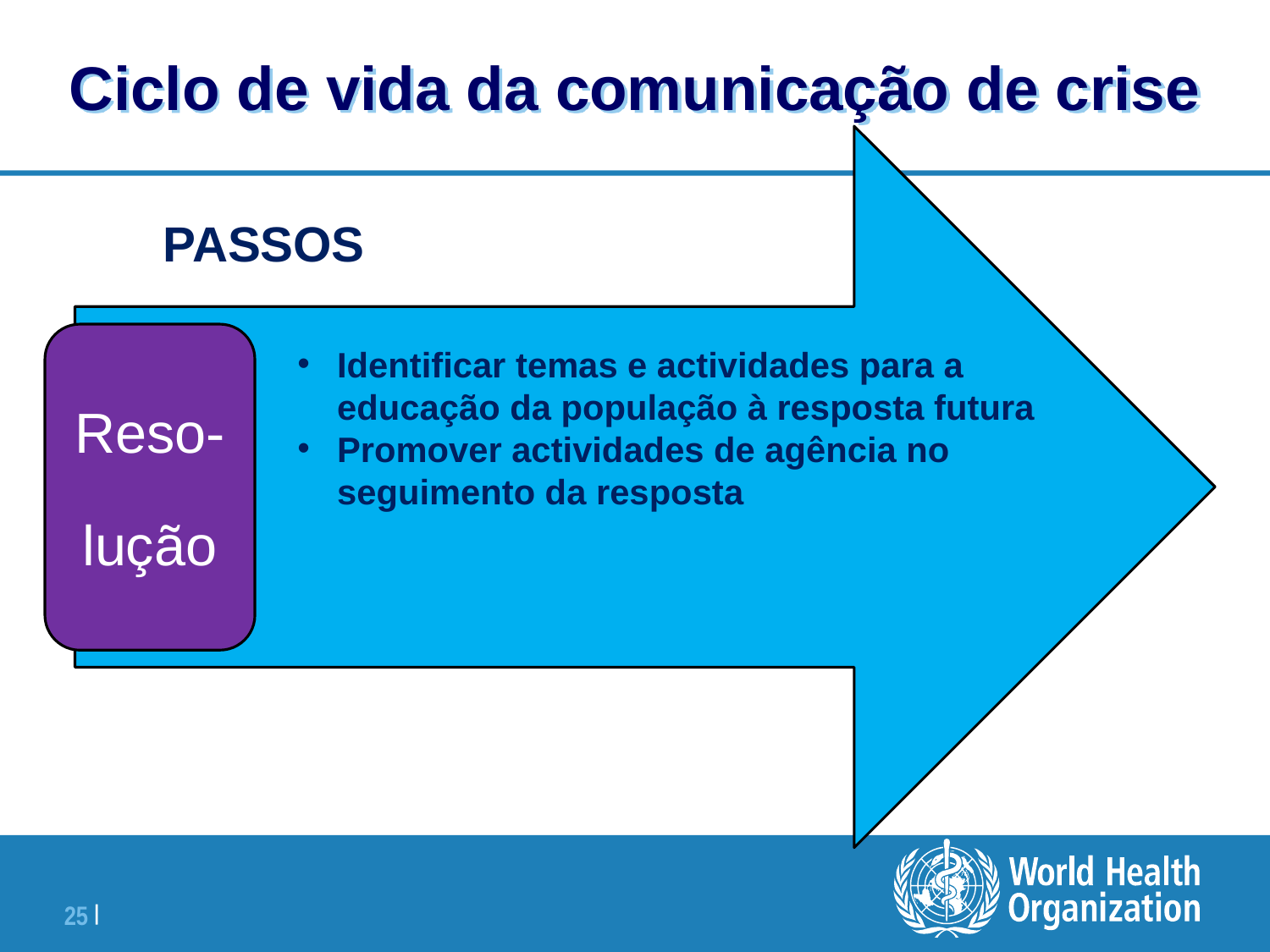

# Ciclo de vida da comunicação de crise

PASSOS
Reso-
lução
Identificar temas e actividades para a educação da população à resposta futura
Promover actividades de agência no seguimento da resposta